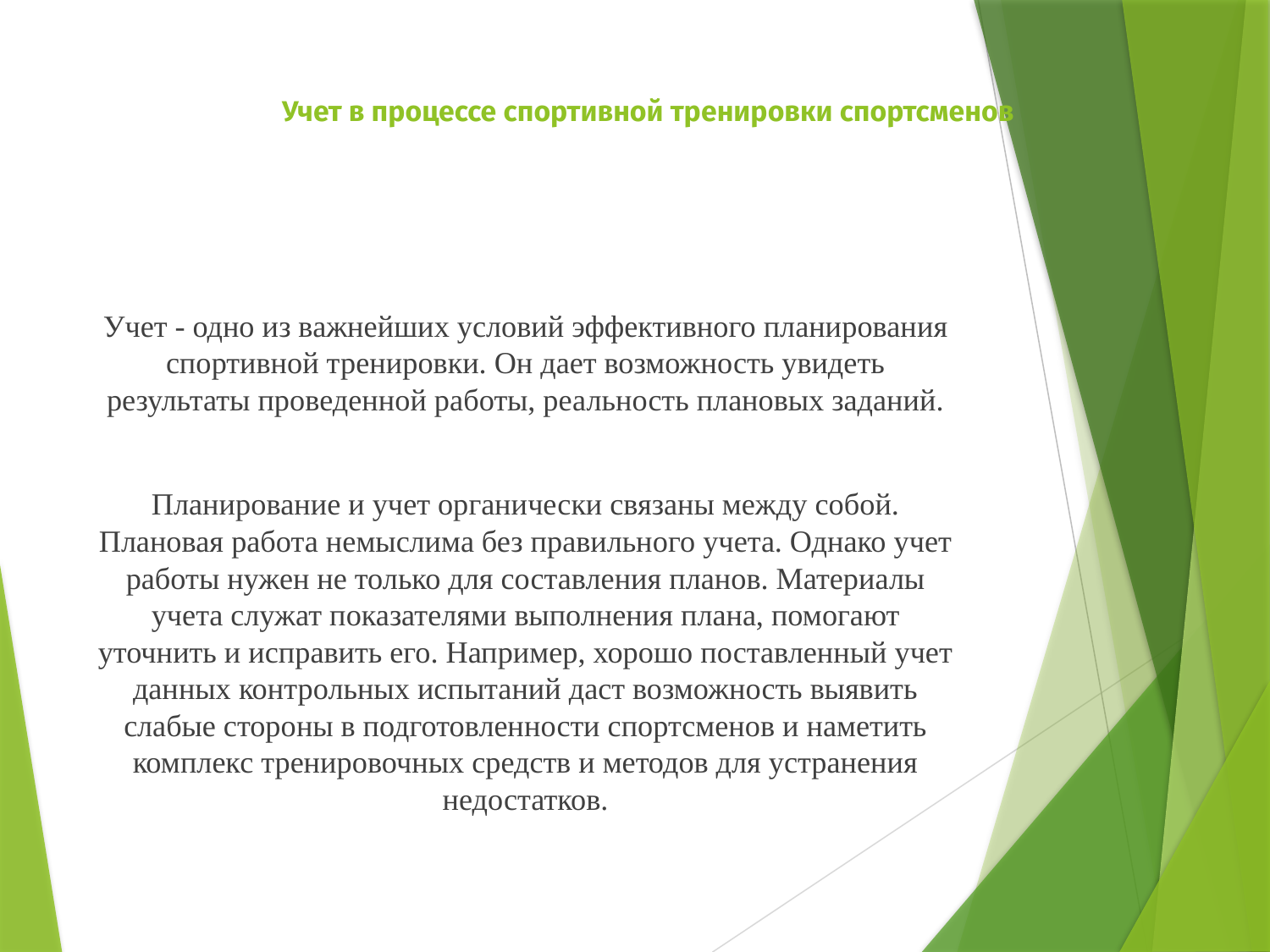

# Учет в процессе спортивной тренировки спортсменов
Учет - одно из важнейших условий эффективного планирования спортивной тренировки. Он дает возможность увидеть результаты проведенной работы, реальность плановых заданий.

Планирование и учет органически связаны между собой. Плановая работа немыслима без правильного учета. Однако учет работы нужен не только для составления планов. Материалы учета служат показателями выполнения плана, помогают уточнить и исправить его. Например, хорошо поставленный учет данных контрольных испытаний даст возможность выявить слабые стороны в подготовленности спортсменов и наметить комплекс тренировочных средств и методов для устранения недостатков.